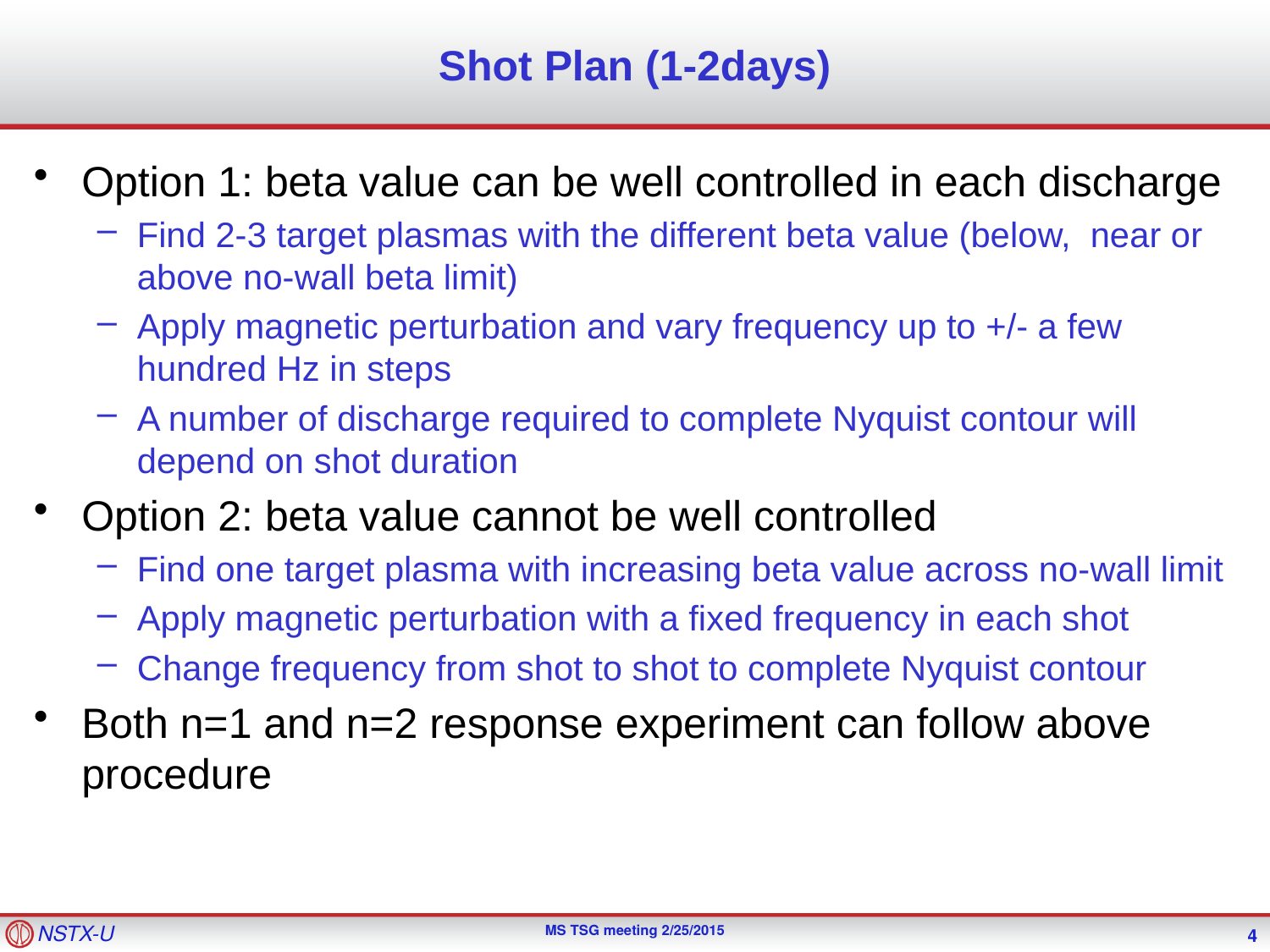

# Shot Plan (1-2days)
Option 1: beta value can be well controlled in each discharge
Find 2-3 target plasmas with the different beta value (below,  near or above no-wall beta limit)
Apply magnetic perturbation and vary frequency up to +/- a few hundred Hz in steps
A number of discharge required to complete Nyquist contour will depend on shot duration
Option 2: beta value cannot be well controlled
Find one target plasma with increasing beta value across no-wall limit
Apply magnetic perturbation with a fixed frequency in each shot
Change frequency from shot to shot to complete Nyquist contour
Both n=1 and n=2 response experiment can follow above procedure